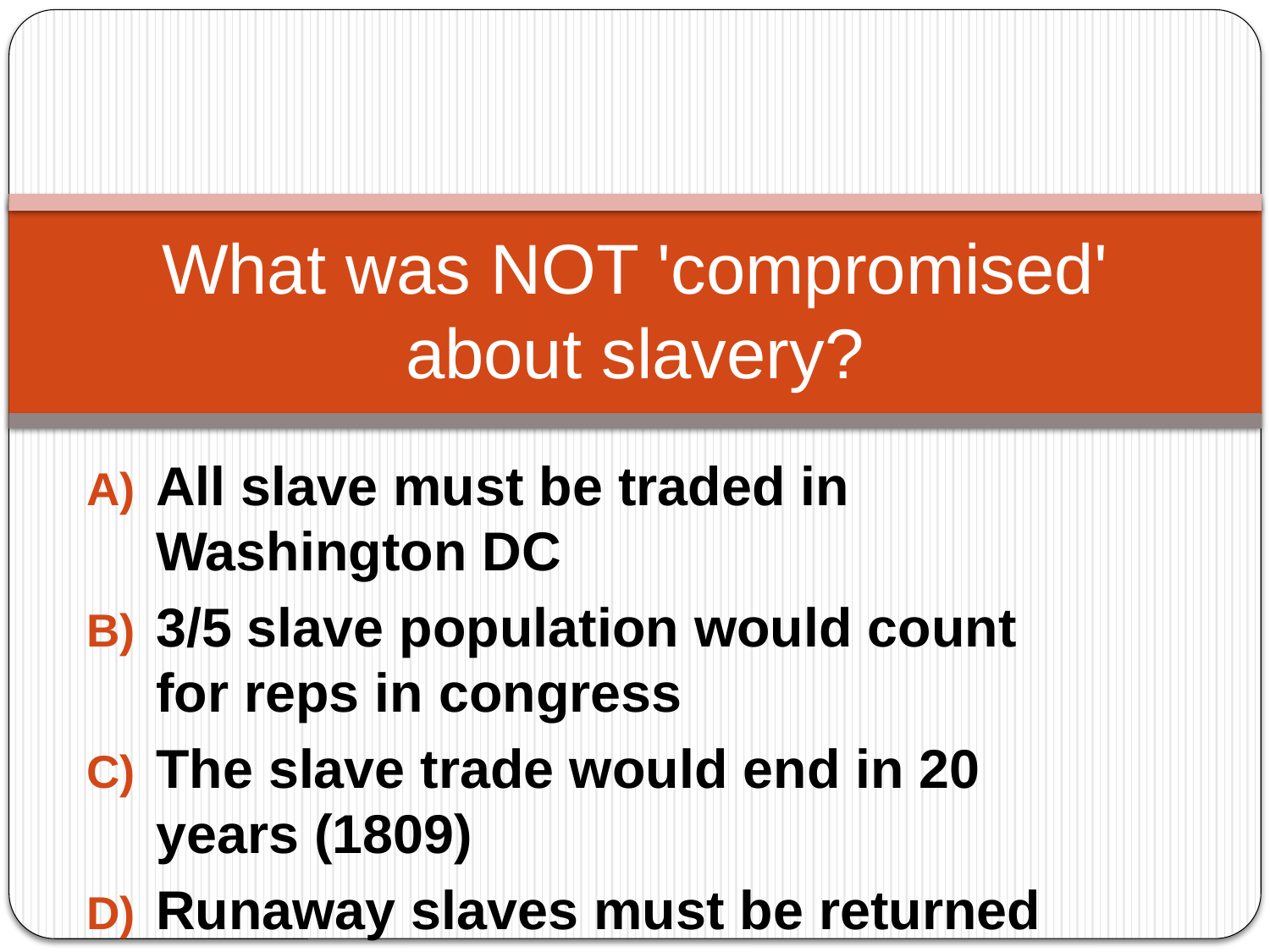

# What was NOT 'compromised' about slavery?
All slave must be traded in Washington DC
3/5 slave population would count for reps in congress
The slave trade would end in 20 years (1809)
Runaway slaves must be returned